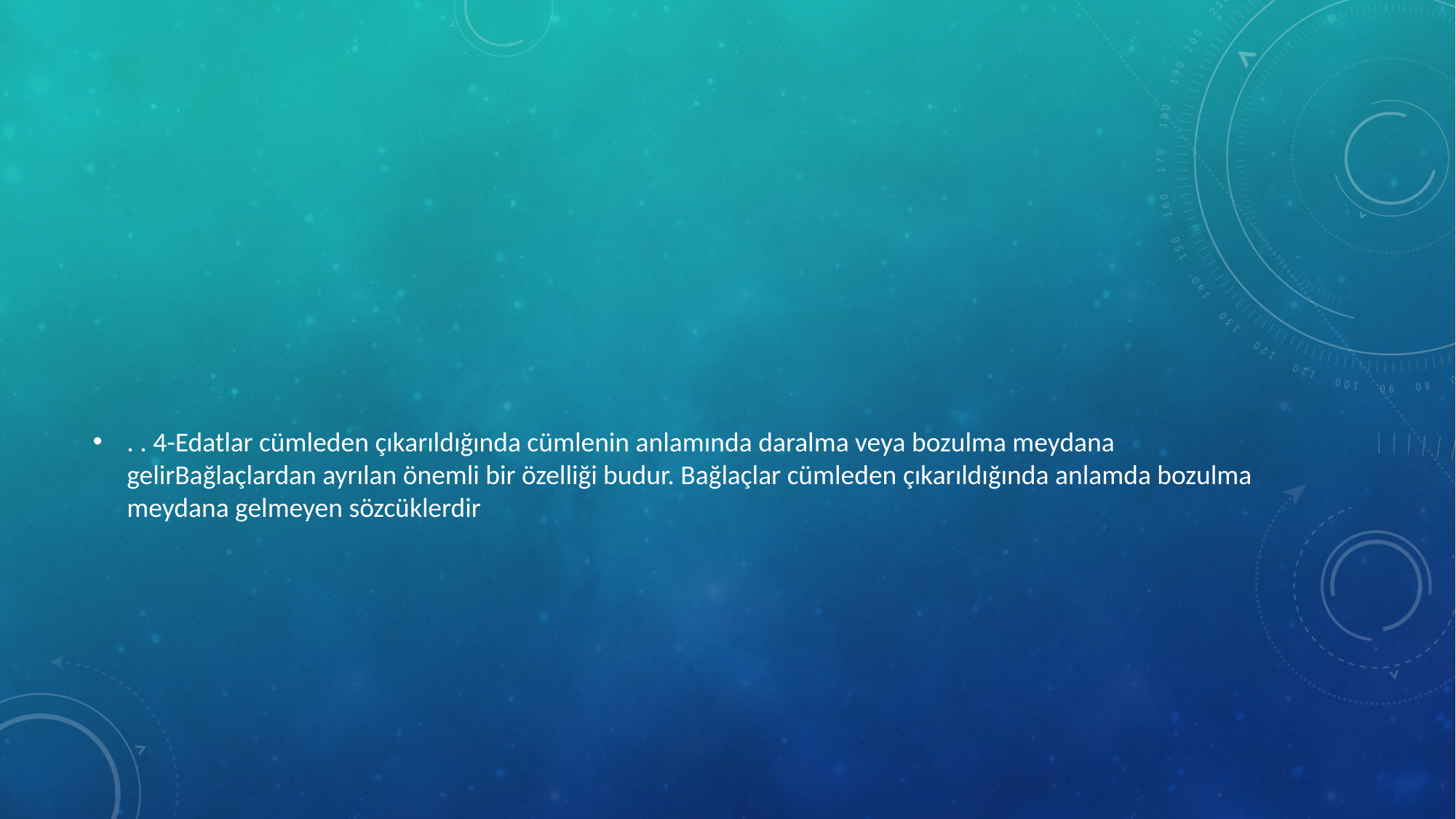

#
. . 4-Edatlar cümleden çıkarıldığında cümlenin anlamında daralma veya bozulma meydana gelirBağlaçlardan ayrılan önemli bir özelliği budur. Bağlaçlar cümleden çıkarıldığında anlamda bozulma meydana gelmeyen sözcüklerdir